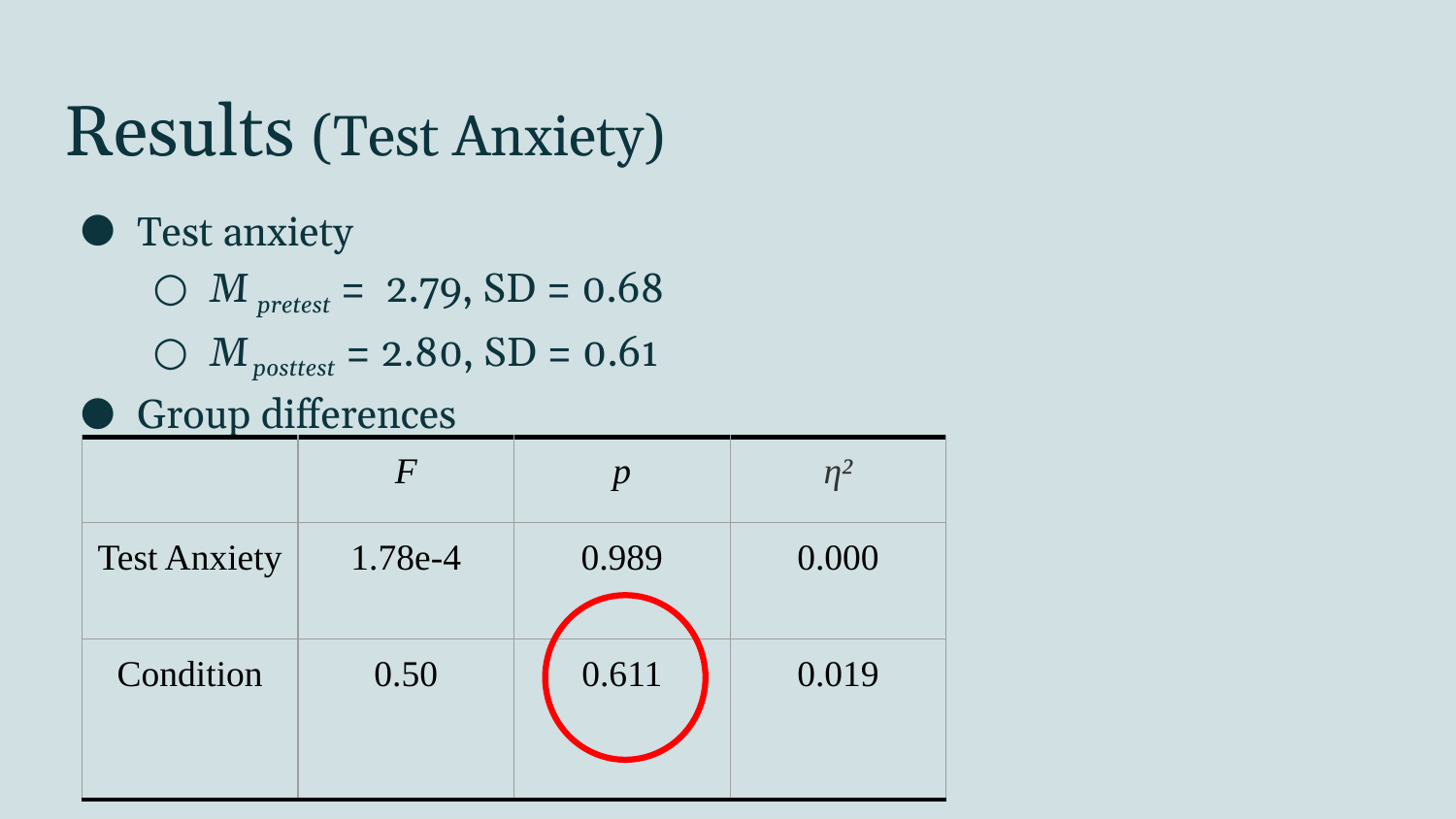

# Results (Test Anxiety)
Test anxiety
M pretest =  2.79, SD = 0.68
M posttest = 2.80, SD = 0.61
Group differences

|  | F | p | η² |
| --- | --- | --- | --- |
| Test Anxiety | 1.78e-4 | 0.989 | 0.000 |
| Condition | 0.50 | 0.611 | 0.019 |